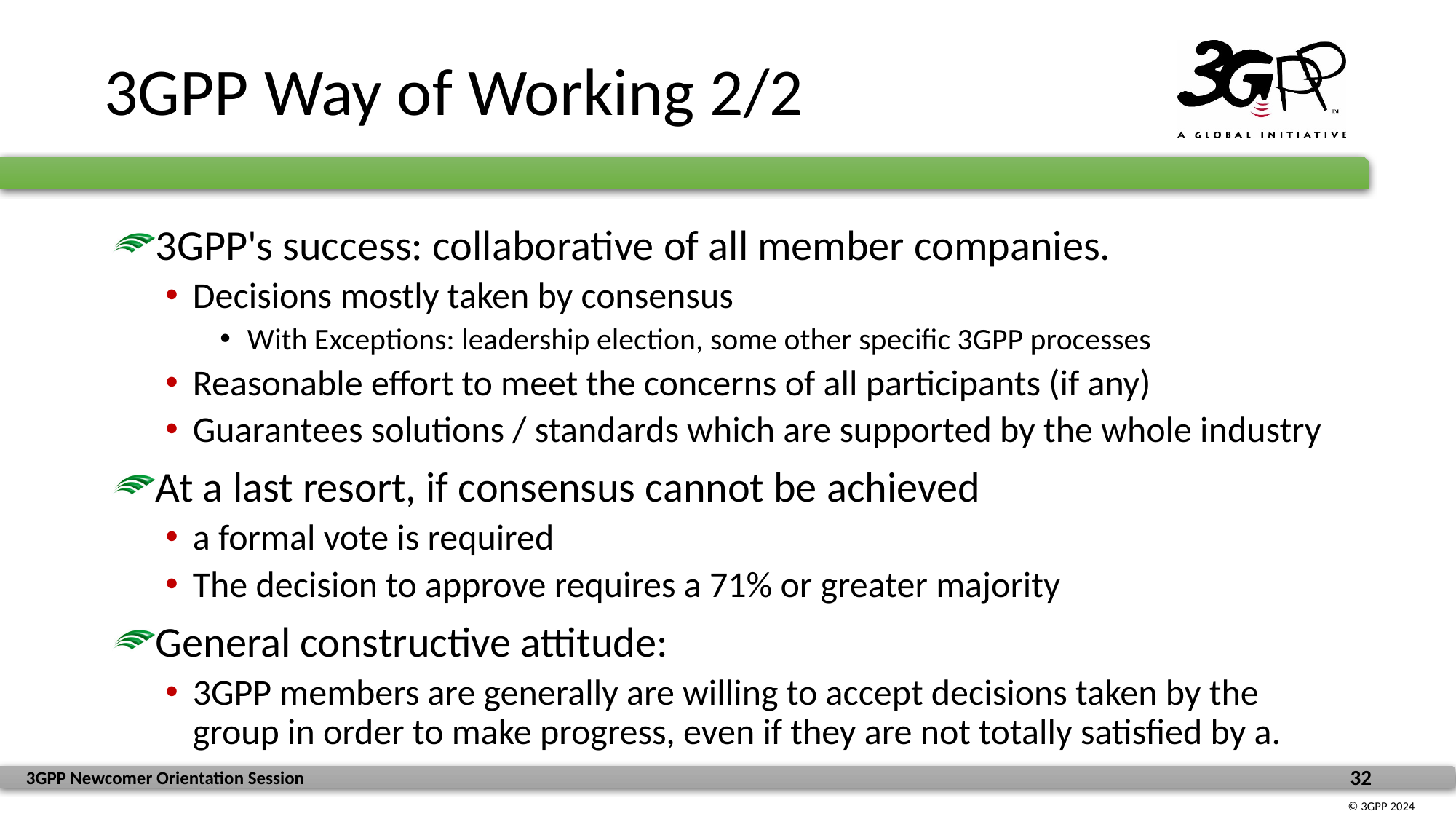

# 3GPP Way of Working 2/2
3GPP's success: collaborative of all member companies.
Decisions mostly taken by consensus
With Exceptions: leadership election, some other specific 3GPP processes
Reasonable effort to meet the concerns of all participants (if any)
Guarantees solutions / standards which are supported by the whole industry
At a last resort, if consensus cannot be achieved
a formal vote is required
The decision to approve requires a 71% or greater majority
General constructive attitude:
3GPP members are generally are willing to accept decisions taken by the group in order to make progress, even if they are not totally satisfied by a.